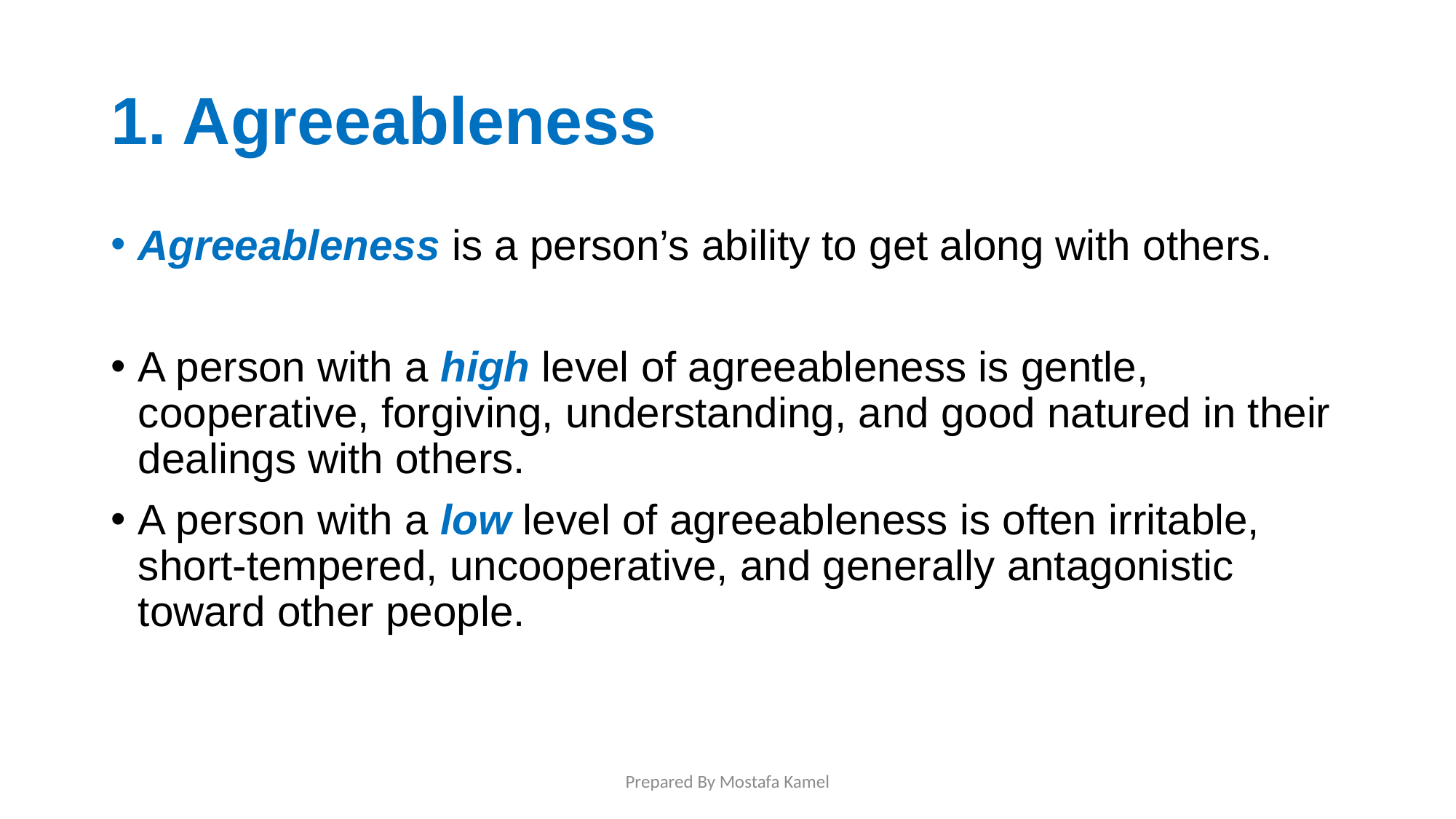

# 1. Agreeableness
Agreeableness is a person’s ability to get along with others.

A person with a high level of agreeableness is gentle, cooperative, forgiving, understanding, and good natured in their dealings with others.
A person with a low level of agreeableness is often irritable, short-tempered, uncooperative, and generally antagonistic toward other people.
Prepared By Mostafa Kamel